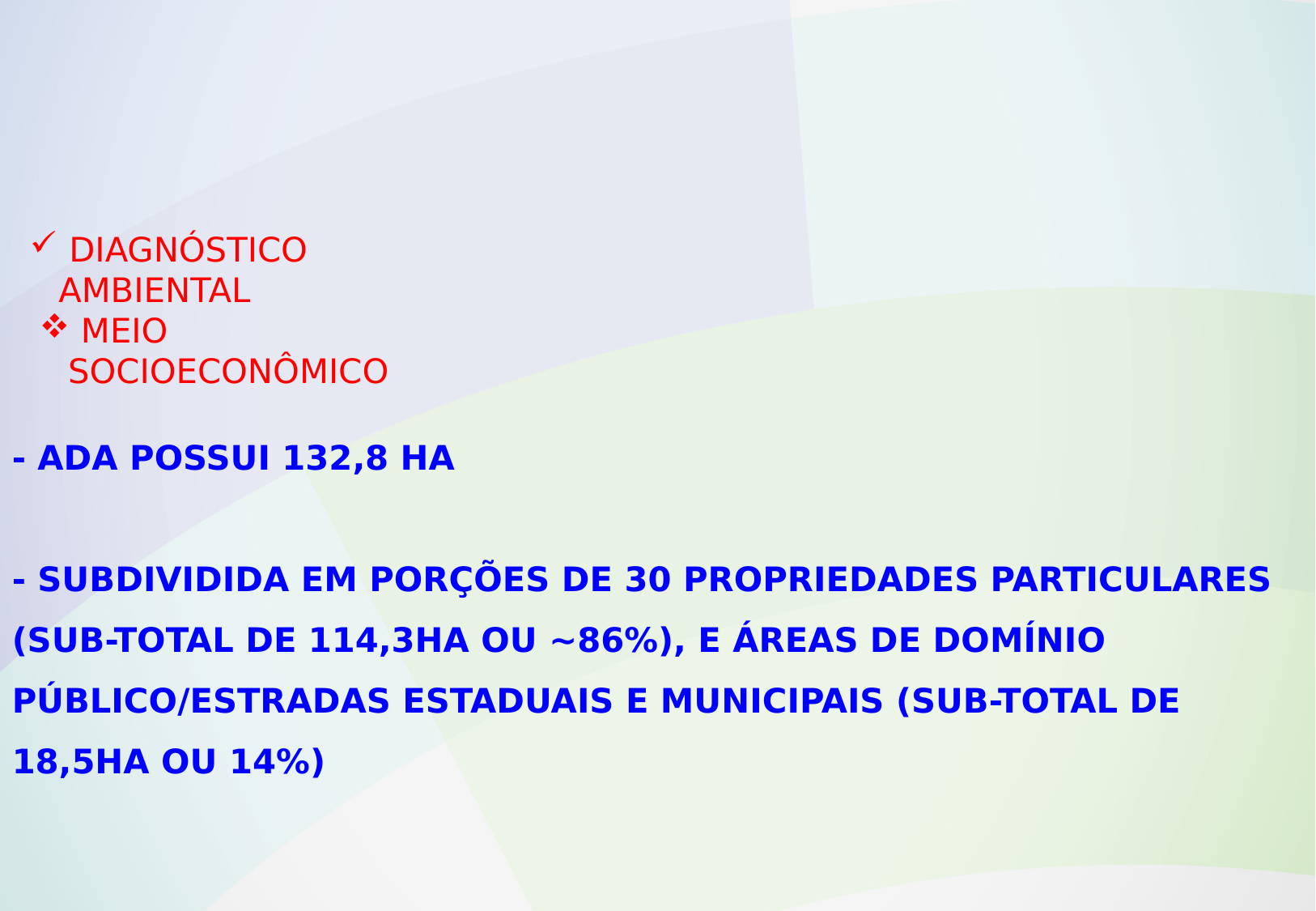

Diagnóstico Ambiental
 Meio Socioeconômico
- ADA possui 132,8 ha

- Subdividida em porções de 30 propriedades particulares (sub-total de 114,3ha ou ~86%), e áreas de domínio público/estradas estaduais e municipais (sub-total de 18,5ha ou 14%)